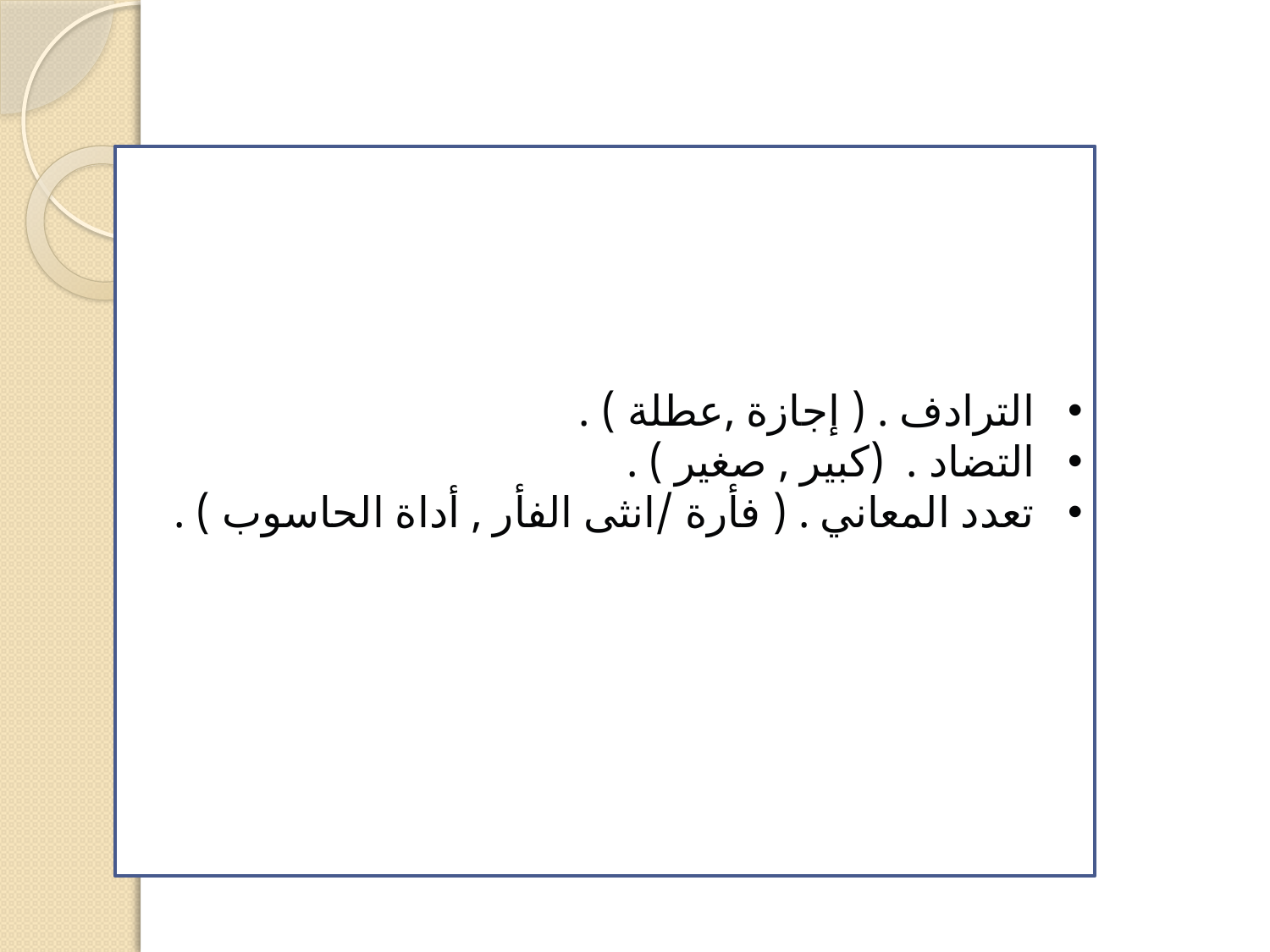

الترادف . ( إجازة ,عطلة ) .
التضاد .  (كبير , صغير ) .
تعدد المعاني . ( فأرة /انثى الفأر , أداة الحاسوب ) .

العلاقة بين المفردات من حيث المعنى